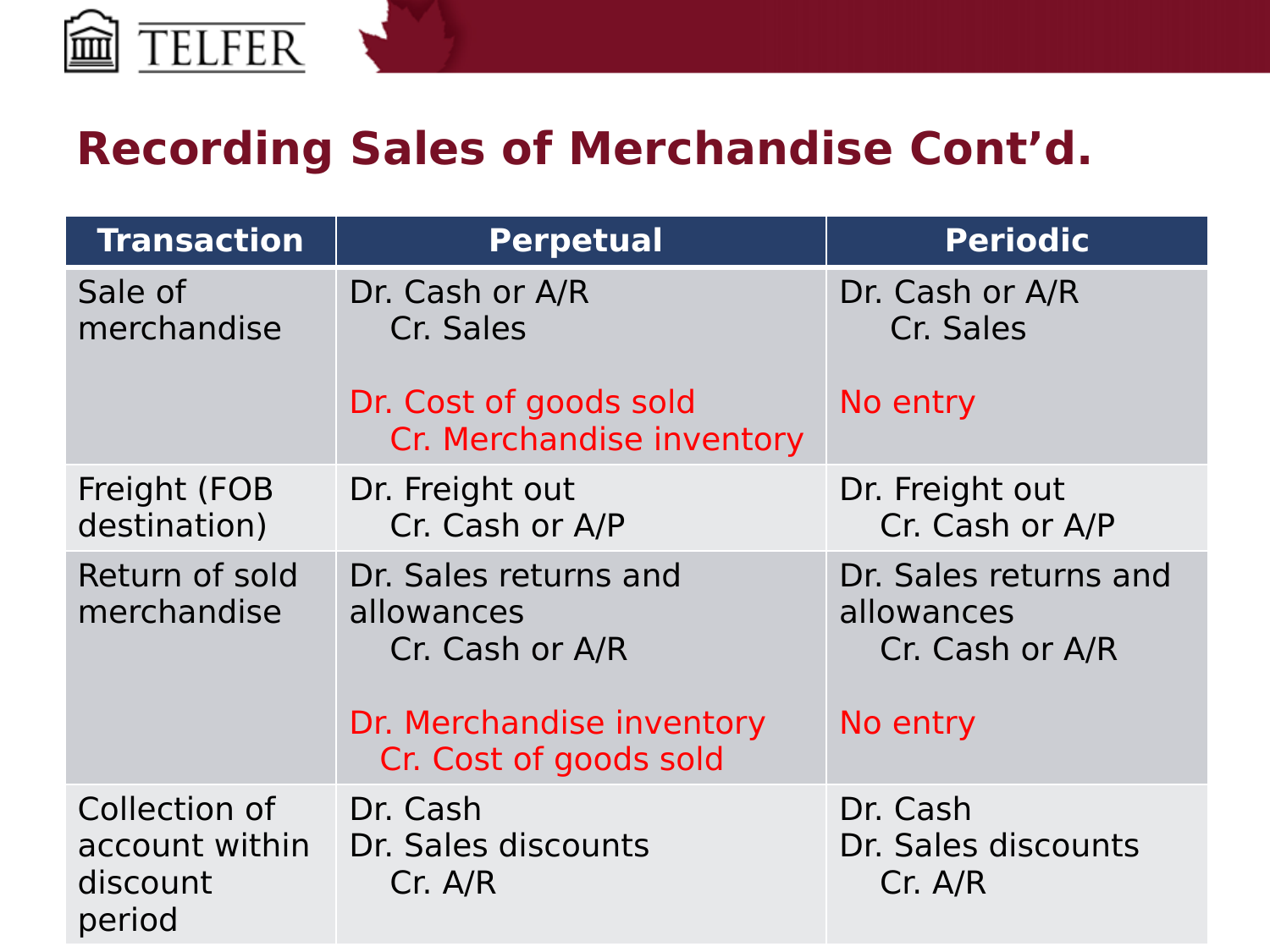

# Recording Sales of Merchandise Cont’d.
| Transaction | Perpetual | Periodic |
| --- | --- | --- |
| Sale of merchandise | Dr. Cash or A/R Cr. Sales Dr. Cost of goods sold Cr. Merchandise inventory | Dr. Cash or A/R Cr. Sales No entry |
| Freight (FOB destination) | Dr. Freight out Cr. Cash or A/P | Dr. Freight out Cr. Cash or A/P |
| Return of sold merchandise | Dr. Sales returns and allowances Cr. Cash or A/R Dr. Merchandise inventory Cr. Cost of goods sold | Dr. Sales returns and allowances Cr. Cash or A/R No entry |
| Collection of account within discount period | Dr. Cash Dr. Sales discounts Cr. A/R | Dr. Cash Dr. Sales discounts Cr. A/R |